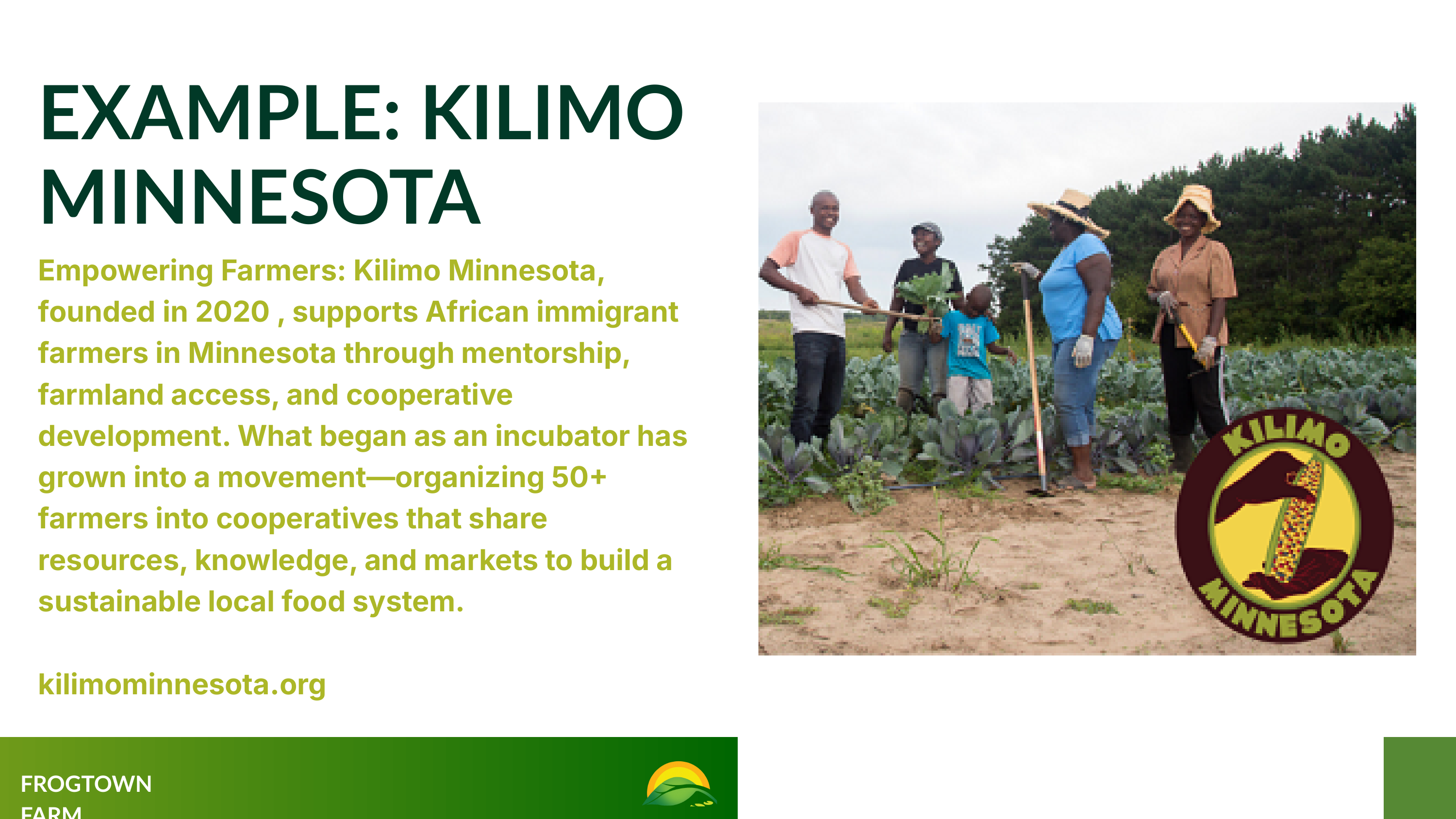

EXAMPLE: KILIMO MINNESOTA

Empowering Farmers: Kilimo Minnesota, founded in 2020 , supports African immigrant farmers in Minnesota through mentorship, farmland access, and cooperative development. What began as an incubator has grown into a movement—organizing 50+ farmers into cooperatives that share resources, knowledge, and markets to build a sustainable local food system.

kilimominnesota.org

FROGTOWN FARM